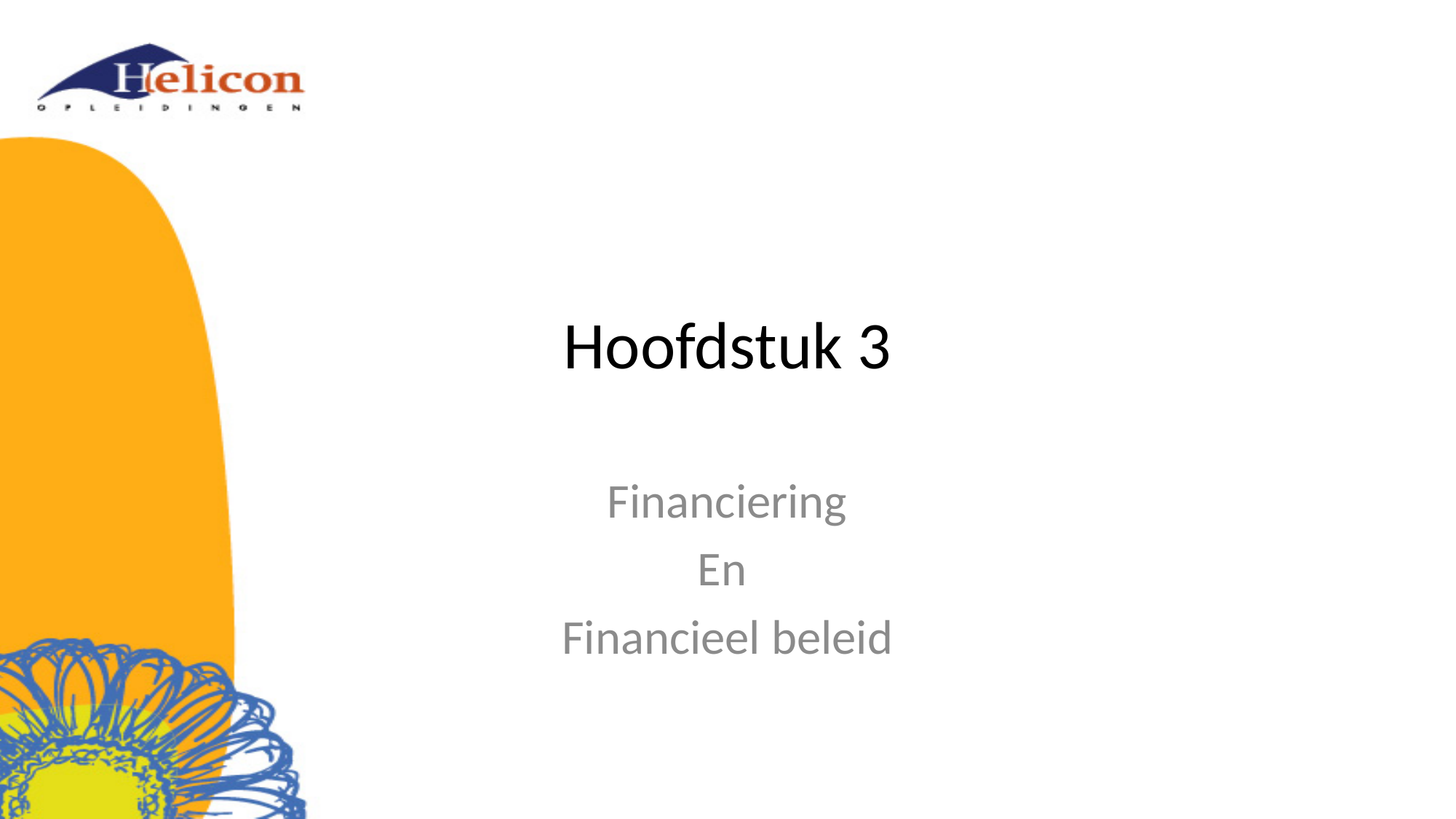

# Hoofdstuk 3
Financiering
En
Financieel beleid